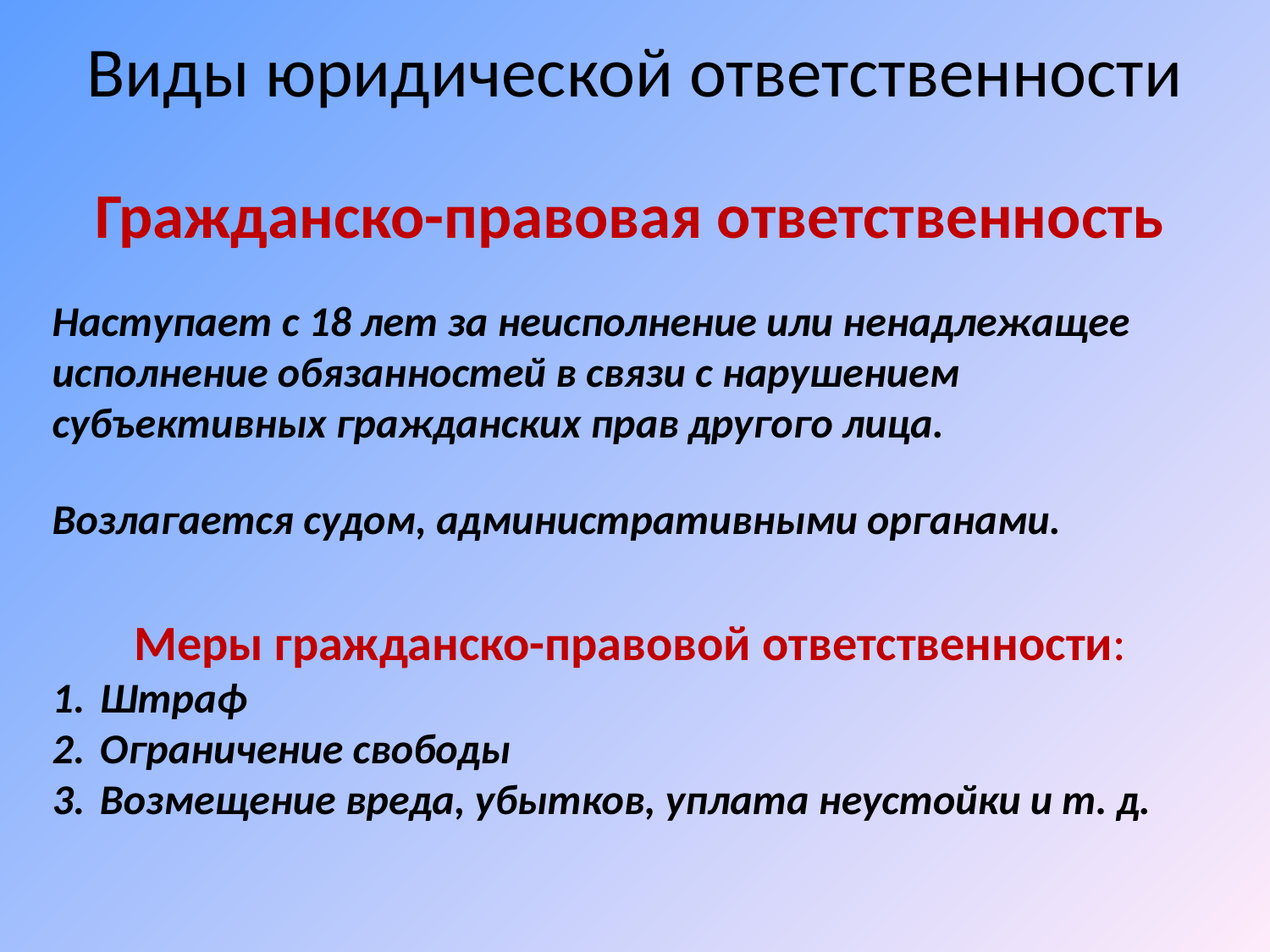

Виды юридической ответственности
Гражданско-правовая ответственность
Наступает с 18 лет за неисполнение или ненадлежащее исполнение обязанностей в связи с нарушением субъективных гражданских прав другого лица.
Возлагается судом, административными органами.
Меры гражданско-правовой ответственности:
Штраф
Ограничение свободы
Возмещение вреда, убытков, уплата неустойки и т. д.